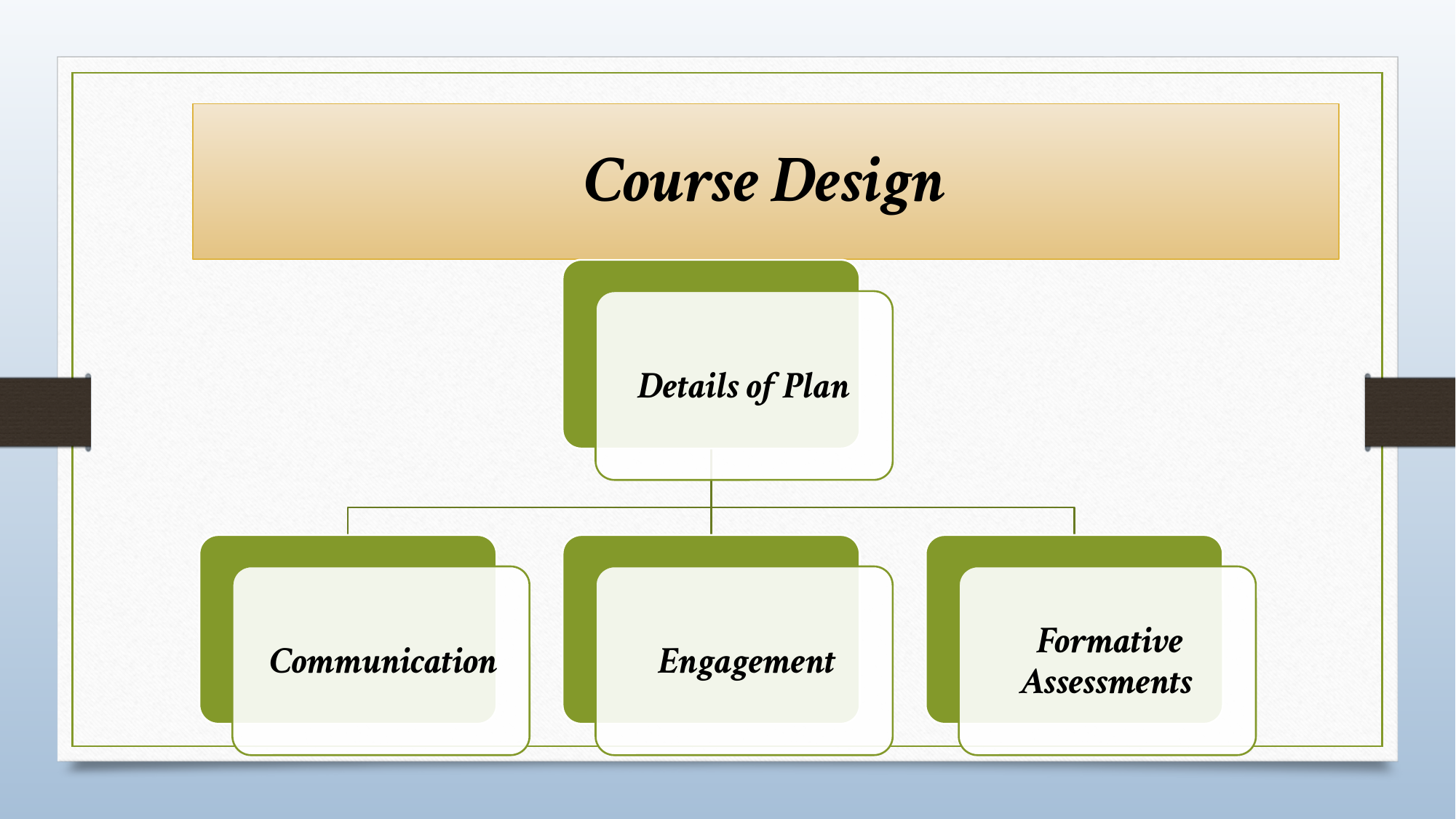

Course Design
Details of Plan
Communication
Engagement
Formative Assessments